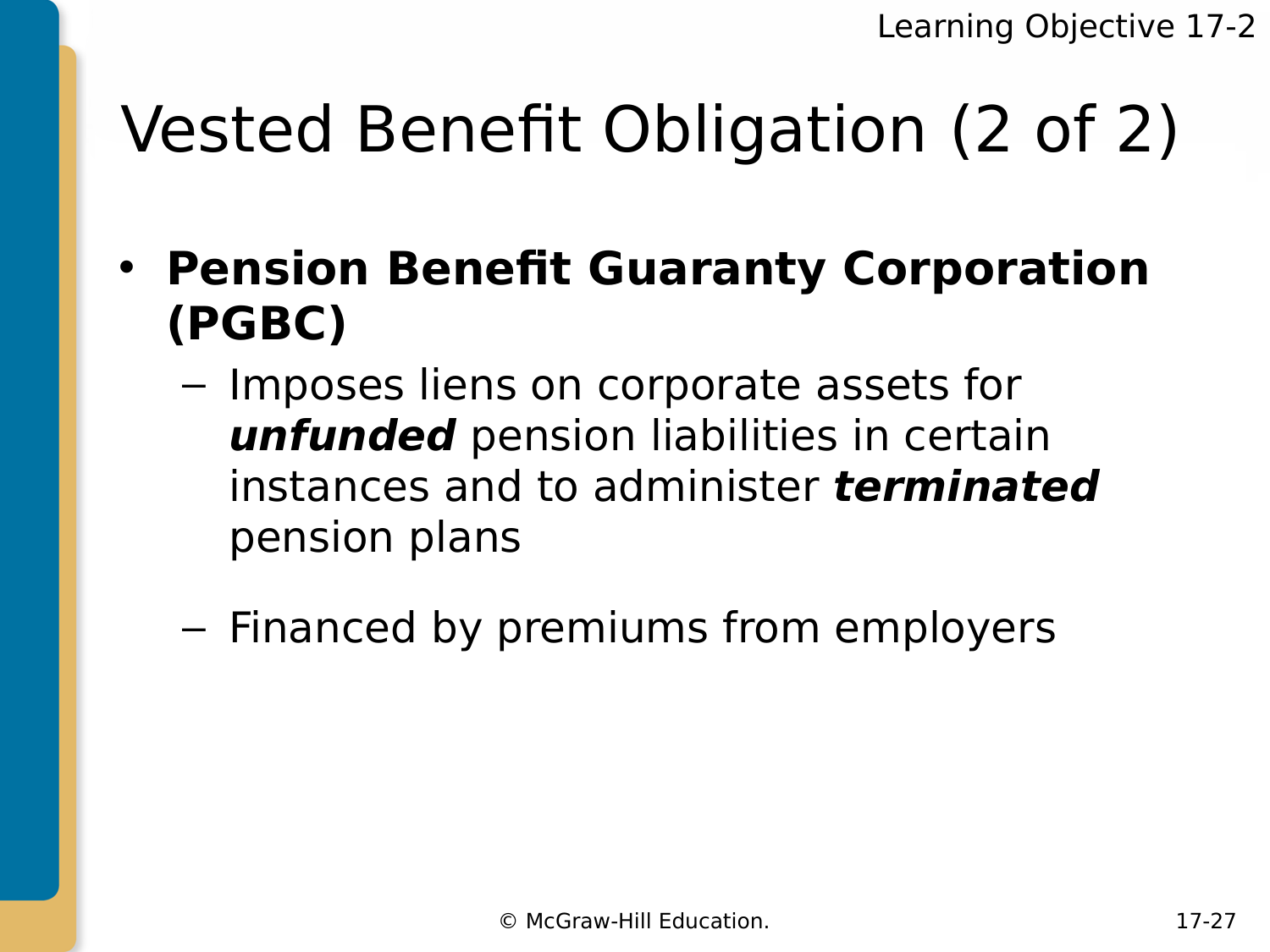

Learning Objective 17-2
# Vested Benefit Obligation (2 of 2)
Pension Benefit Guaranty Corporation (PGBC)
Imposes liens on corporate assets for unfunded pension liabilities in certain instances and to administer terminated pension plans
Financed by premiums from employers